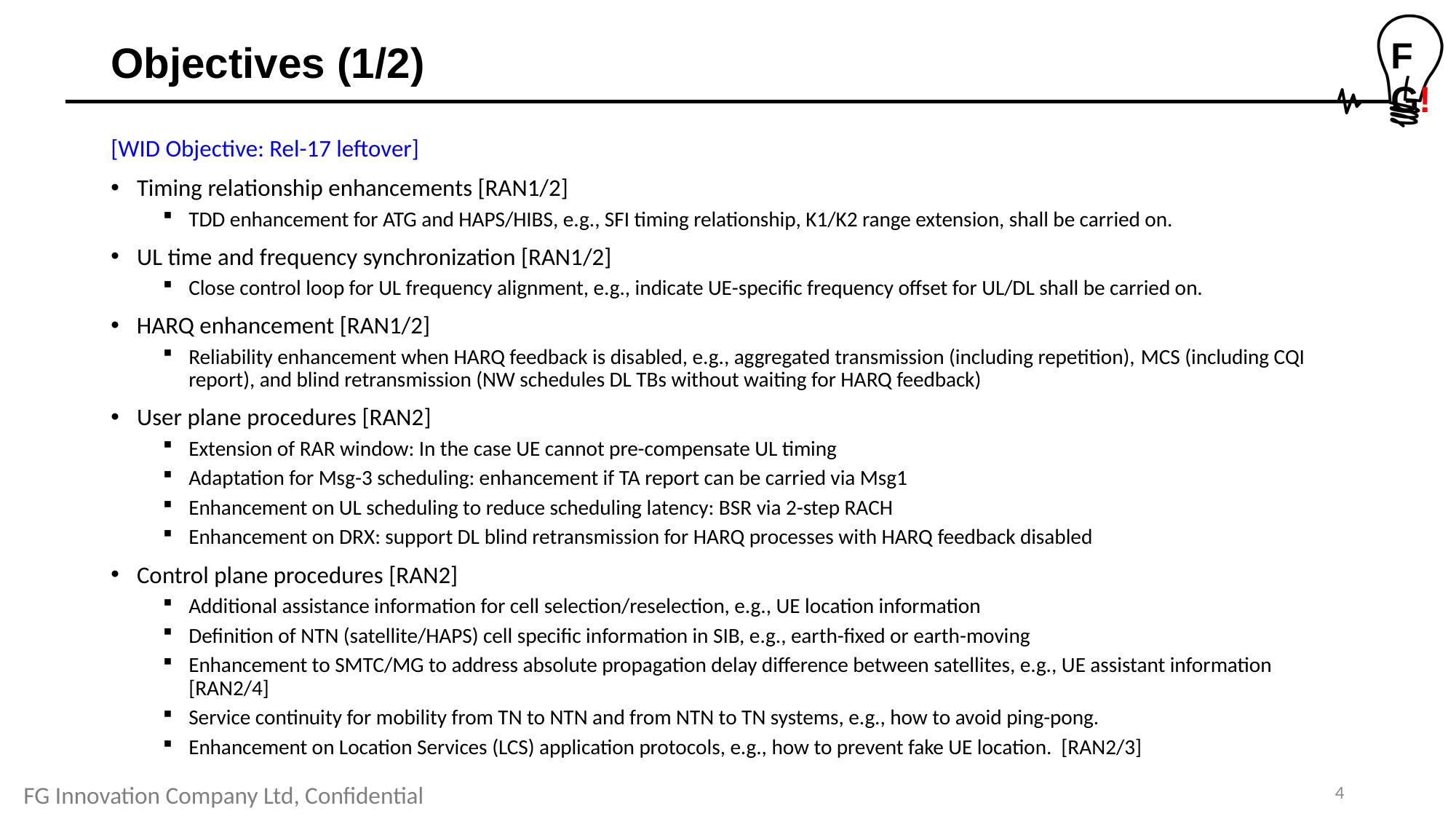

# Objectives (1/2)
[WID Objective: Rel-17 leftover]
Timing relationship enhancements [RAN1/2]
TDD enhancement for ATG and HAPS/HIBS, e.g., SFI timing relationship, K1/K2 range extension, shall be carried on.
UL time and frequency synchronization [RAN1/2]
Close control loop for UL frequency alignment, e.g., indicate UE-specific frequency offset for UL/DL shall be carried on.
HARQ enhancement [RAN1/2]
Reliability enhancement when HARQ feedback is disabled, e.g., aggregated transmission (including repetition), MCS (including CQI report), and blind retransmission (NW schedules DL TBs without waiting for HARQ feedback)
User plane procedures [RAN2]
Extension of RAR window: In the case UE cannot pre-compensate UL timing
Adaptation for Msg-3 scheduling: enhancement if TA report can be carried via Msg1
Enhancement on UL scheduling to reduce scheduling latency: BSR via 2-step RACH
Enhancement on DRX: support DL blind retransmission for HARQ processes with HARQ feedback disabled
Control plane procedures [RAN2]
Additional assistance information for cell selection/reselection, e.g., UE location information
Definition of NTN (satellite/HAPS) cell specific information in SIB, e.g., earth-fixed or earth-moving
Enhancement to SMTC/MG to address absolute propagation delay difference between satellites, e.g., UE assistant information [RAN2/4]
Service continuity for mobility from TN to NTN and from NTN to TN systems, e.g., how to avoid ping-pong.
Enhancement on Location Services (LCS) application protocols, e.g., how to prevent fake UE location.  [RAN2/3]

4